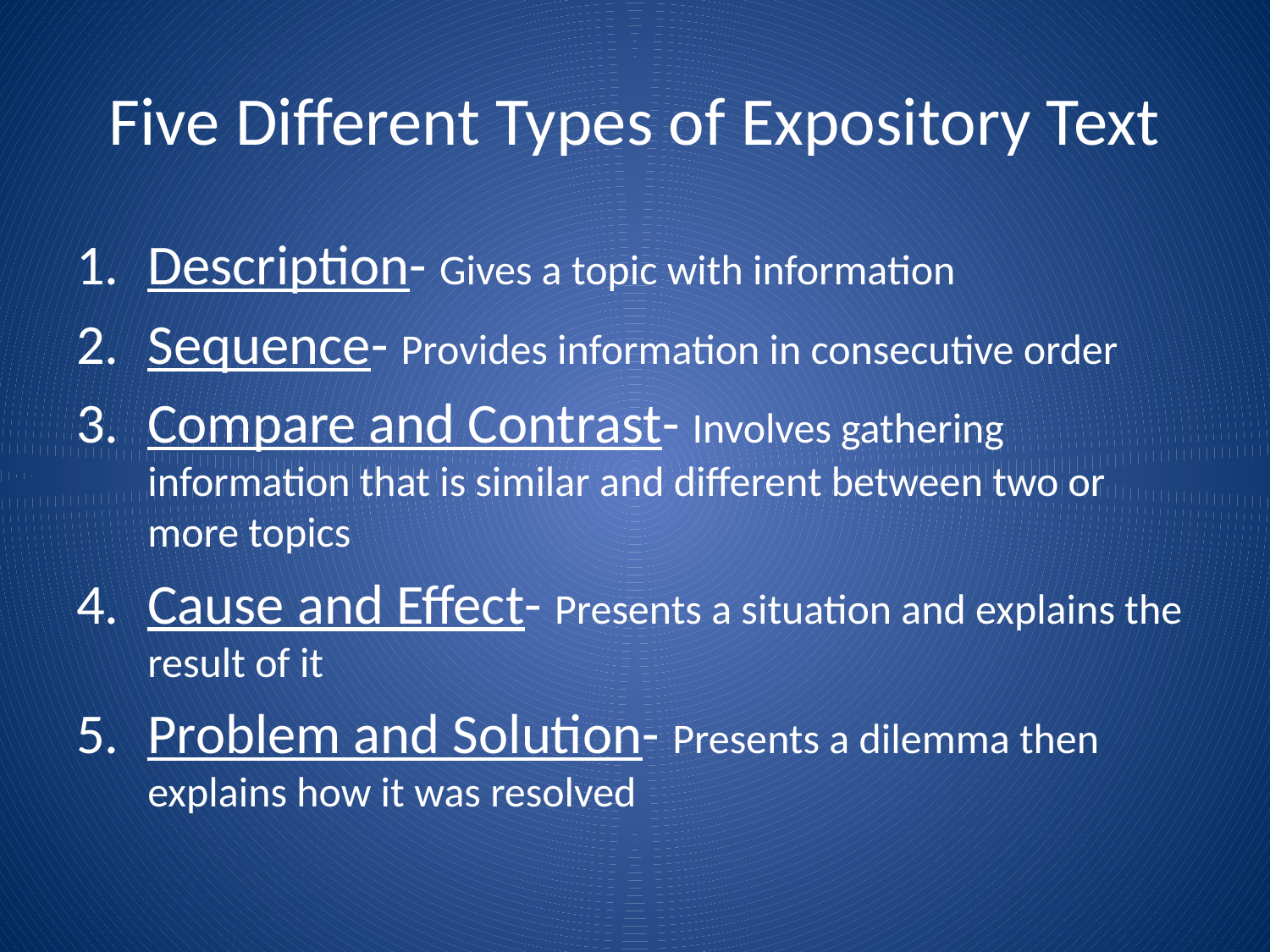

# Five Different Types of Expository Text
Description- Gives a topic with information
Sequence- Provides information in consecutive order
Compare and Contrast- Involves gathering information that is similar and different between two or more topics
Cause and Effect- Presents a situation and explains the result of it
Problem and Solution- Presents a dilemma then explains how it was resolved